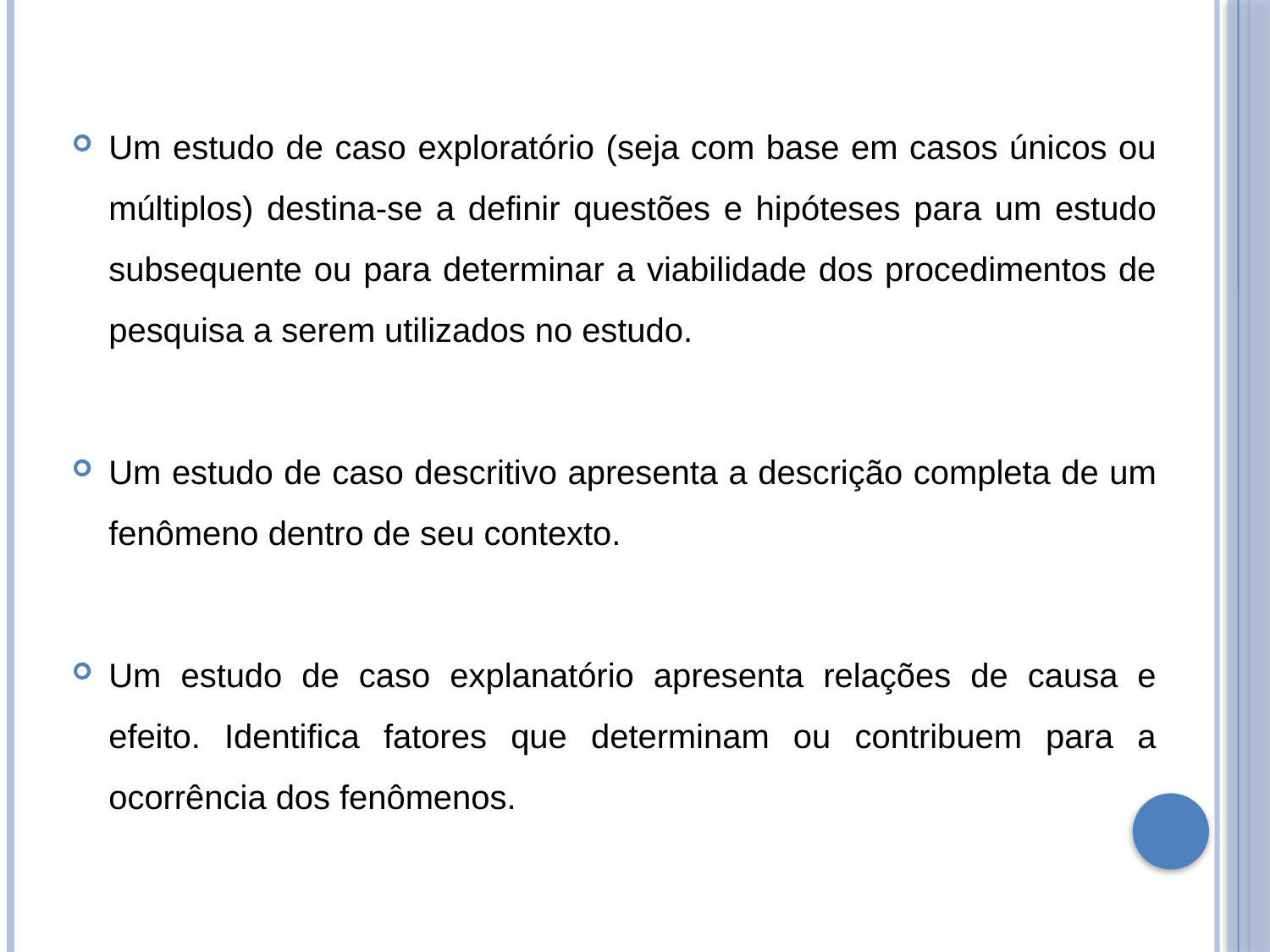

Um estudo de caso exploratório (seja com base em casos únicos ou múltiplos) destina-se a definir questões e hipóteses para um estudo subsequente ou para determinar a viabilidade dos procedimentos de pesquisa a serem utilizados no estudo.

Um estudo de caso descritivo apresenta a descrição completa de um fenômeno dentro de seu contexto.

Um estudo de caso explanatório apresenta relações de causa e efeito. Identifica fatores que determinam ou contribuem para a ocorrência dos fenômenos.